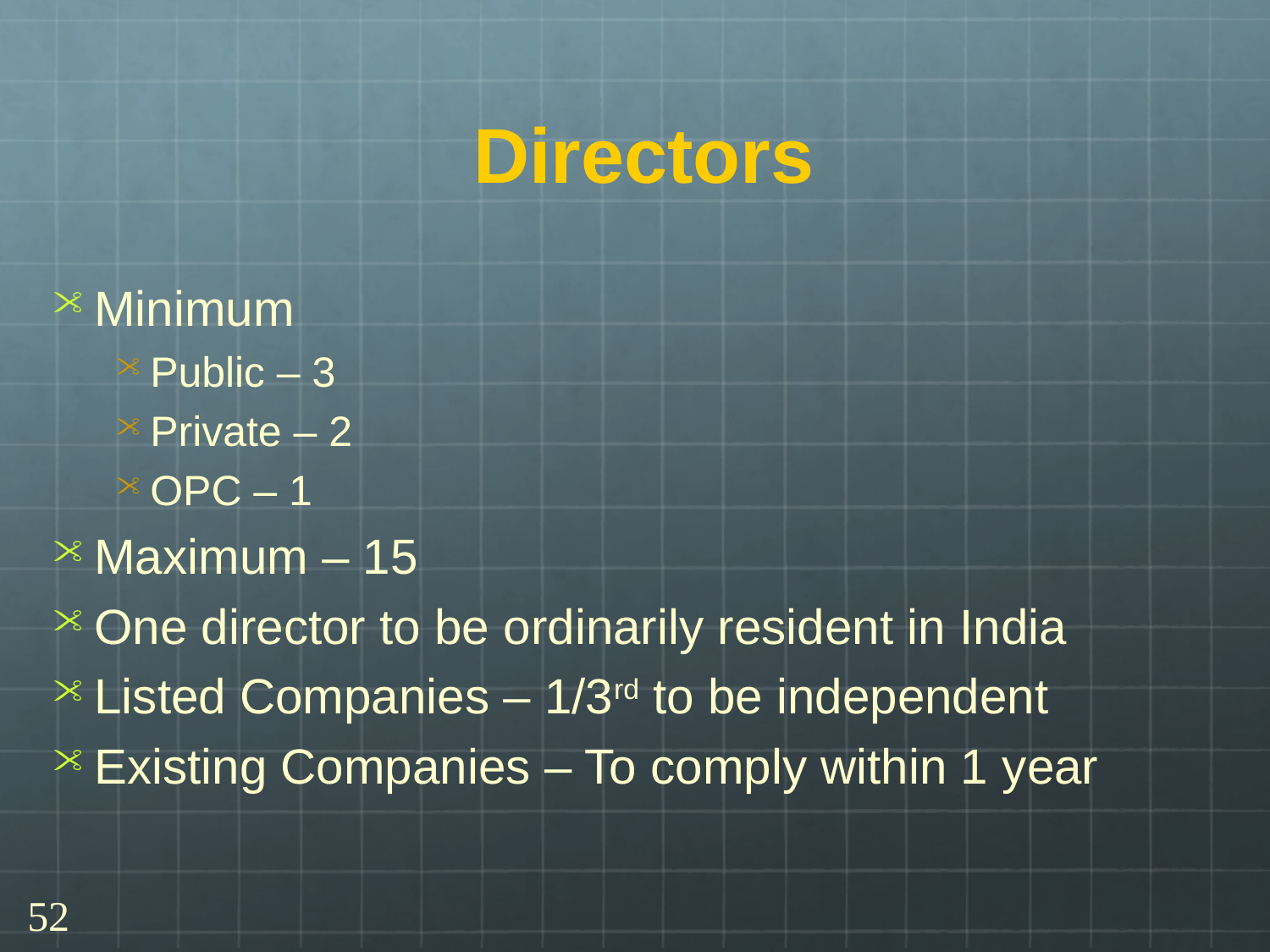

# Directors
Minimum
Public – 3
Private – 2
OPC – 1
Maximum – 15
One director to be ordinarily resident in India
Listed Companies – 1/3rd to be independent
Existing Companies – To comply within 1 year
52